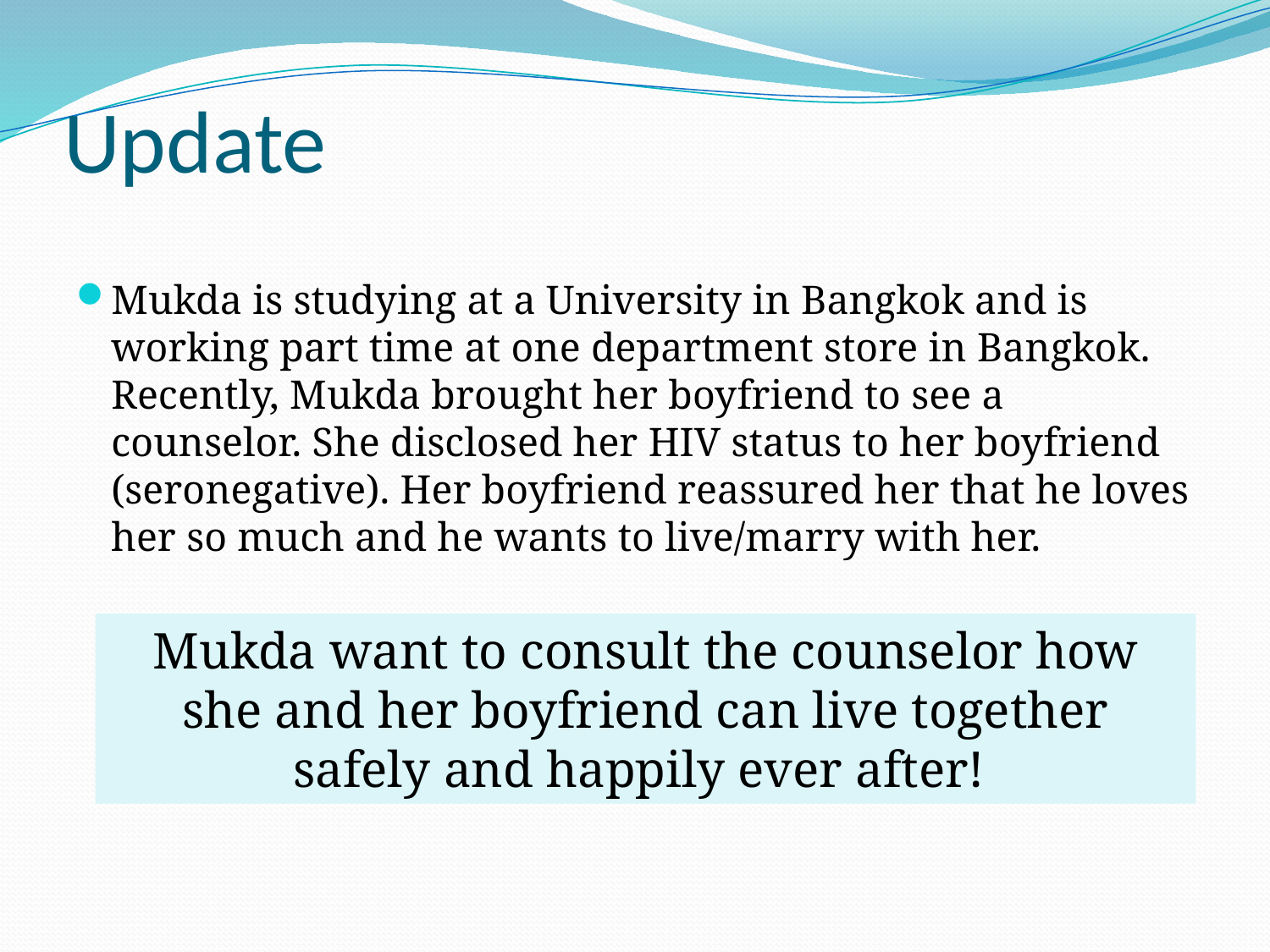

# Update
Mukda is studying at a University in Bangkok and is working part time at one department store in Bangkok. Recently, Mukda brought her boyfriend to see a counselor. She disclosed her HIV status to her boyfriend (seronegative). Her boyfriend reassured her that he loves her so much and he wants to live/marry with her.

Mukda want to consult the counselor how she and her boyfriend can live together safely and happily ever after!